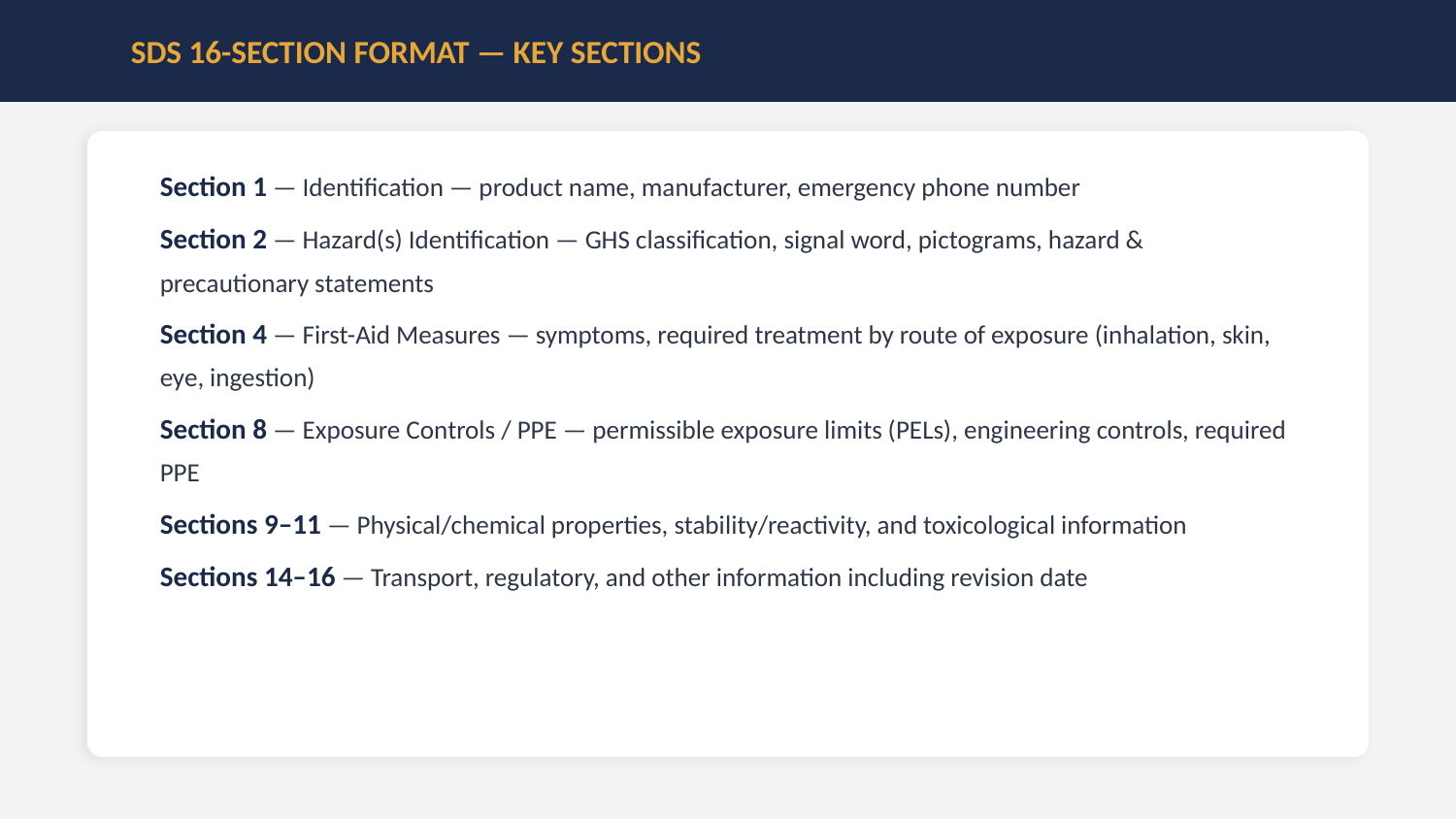

SDS 16-SECTION FORMAT — KEY SECTIONS

Section 1 — Identification — product name, manufacturer, emergency phone number
Section 2 — Hazard(s) Identification — GHS classification, signal word, pictograms, hazard & precautionary statements
Section 4 — First-Aid Measures — symptoms, required treatment by route of exposure (inhalation, skin, eye, ingestion)
Section 8 — Exposure Controls / PPE — permissible exposure limits (PELs), engineering controls, required PPE
Sections 9–11 — Physical/chemical properties, stability/reactivity, and toxicological information
Sections 14–16 — Transport, regulatory, and other information including revision date